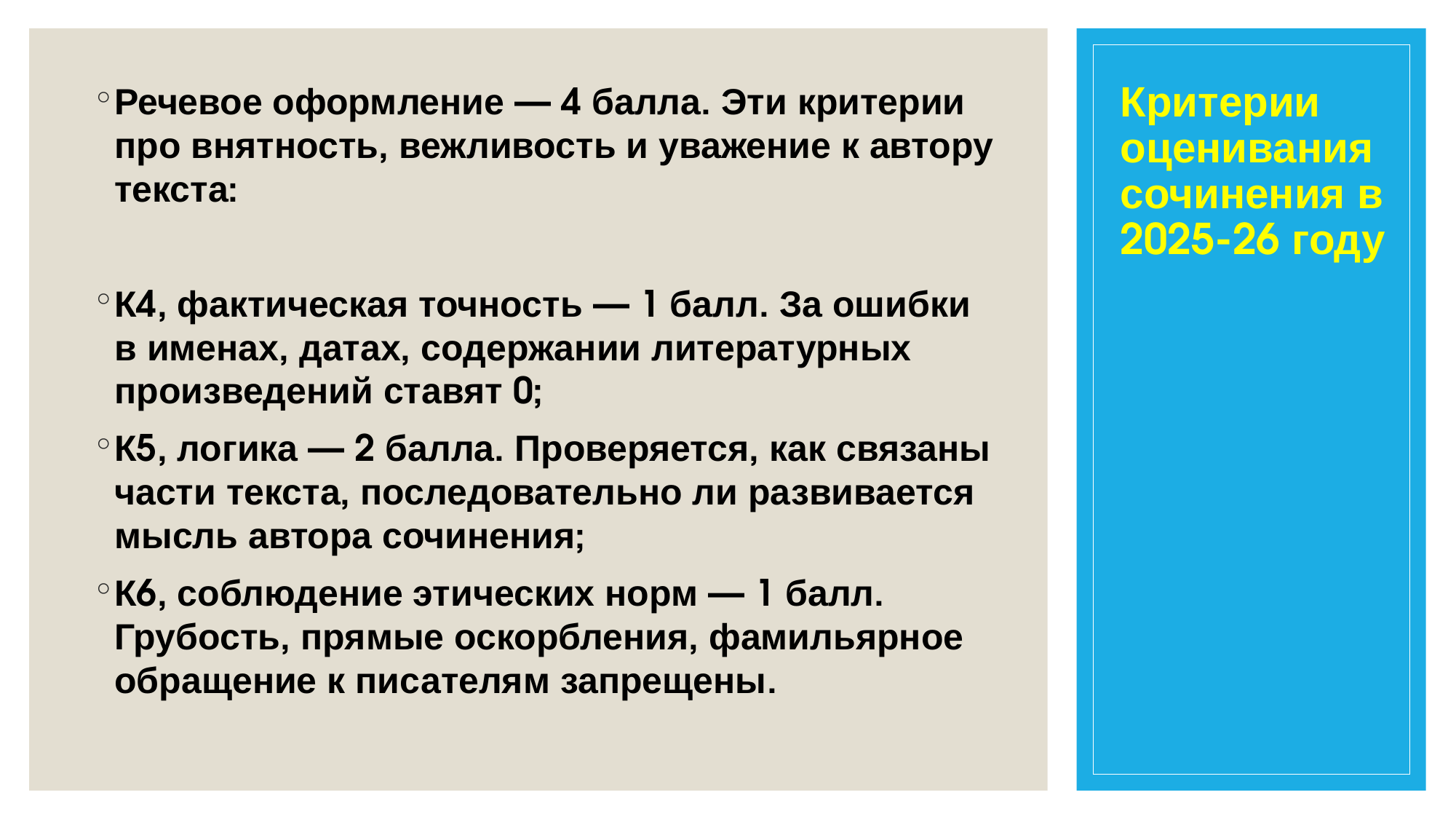

# Критерии оценивания сочинения в 2025-26 году
Речевое оформление — 4 балла. Эти критерии про внятность, вежливость и уважение к автору текста:

К4, фактическая точность — 1 балл. За ошибки в именах, датах, содержании литературных произведений ставят 0;
К5, логика — 2 балла. Проверяется, как связаны части текста, последовательно ли развивается мысль автора сочинения;
К6, соблюдение этических норм — 1 балл. Грубость, прямые оскорбления, фамильярное обращение к писателям запрещены.